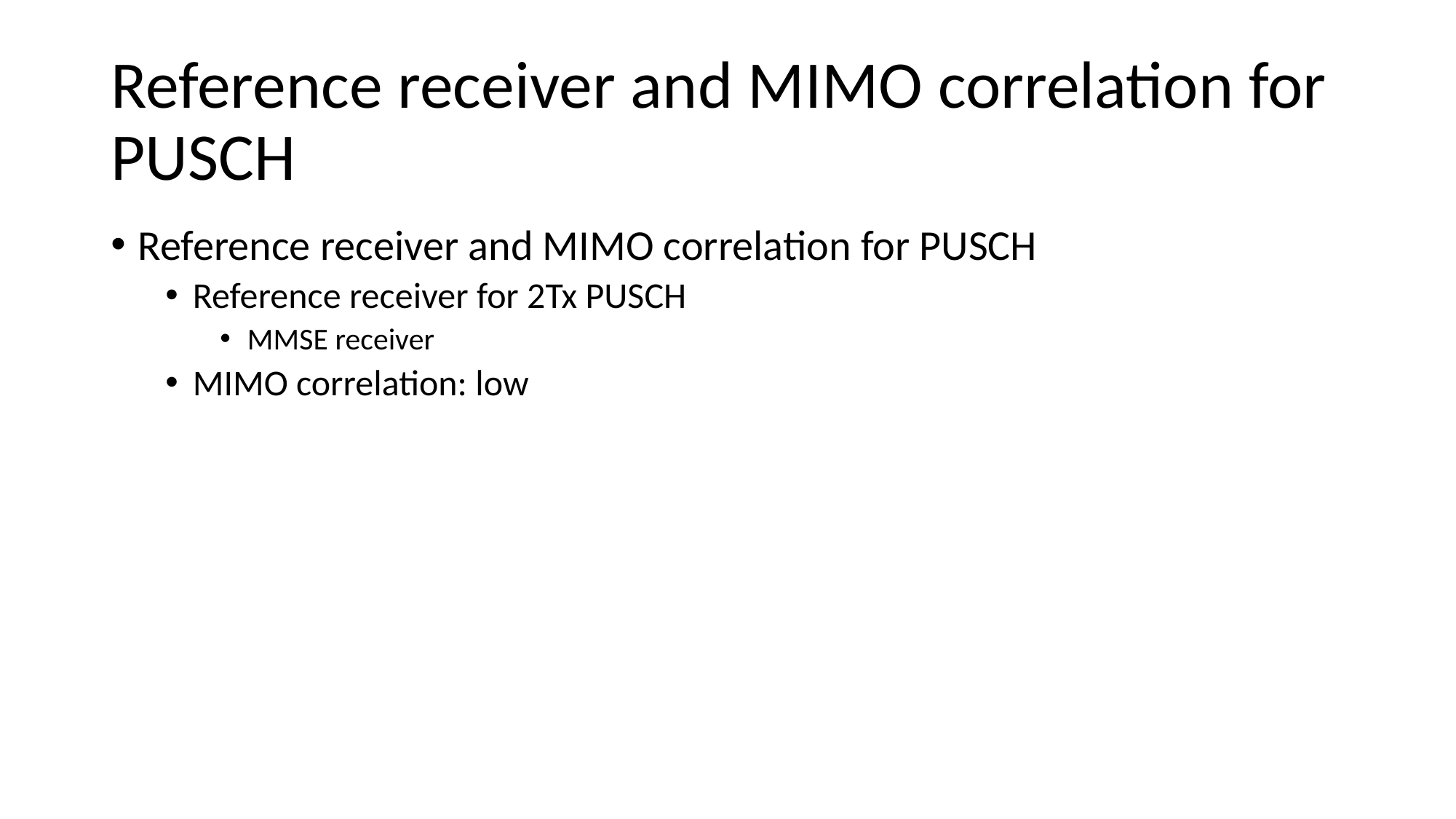

# Reference receiver and MIMO correlation for PUSCH
Reference receiver and MIMO correlation for PUSCH
Reference receiver for 2Tx PUSCH
MMSE receiver
MIMO correlation: low